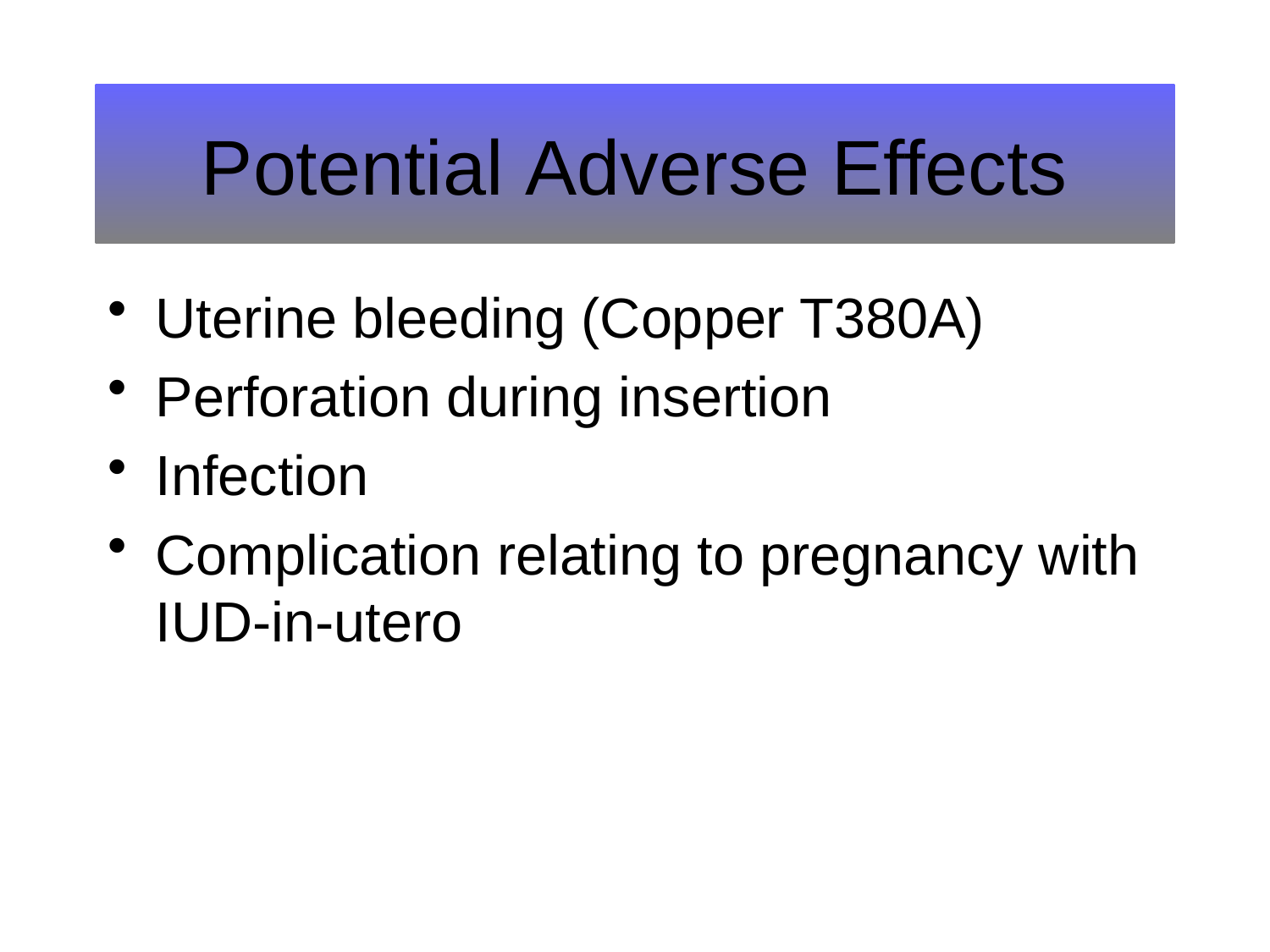

# Potential Adverse Effects
Uterine bleeding (Copper T380A)
Perforation during insertion
Infection
Complication relating to pregnancy with IUD-in-utero